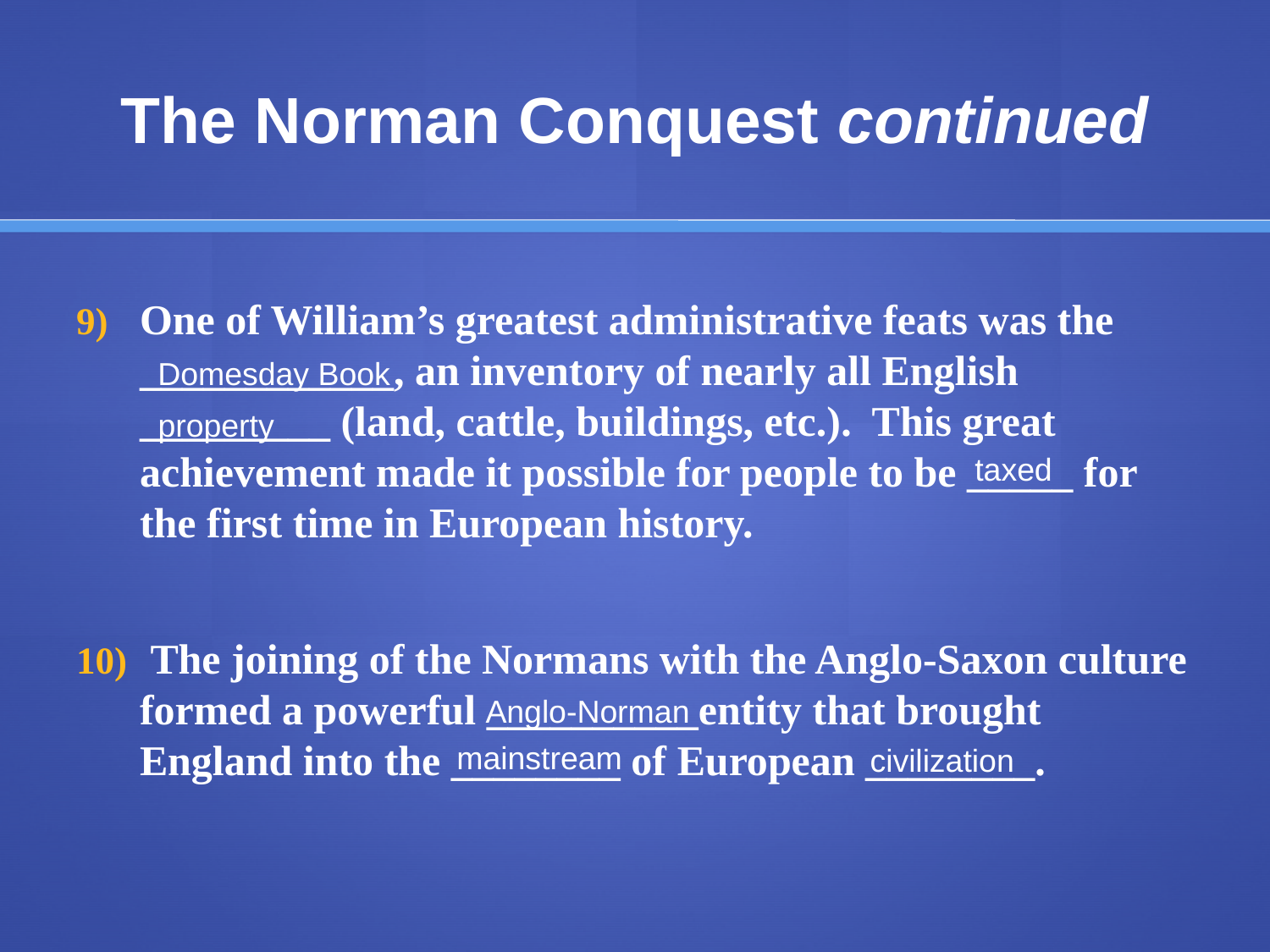

# The Norman Conquest continued
One of William’s greatest administrative feats was the ____________, an inventory of nearly all English _________ (land, cattle, buildings, etc.).  This great achievement made it possible for people to be _____ for the first time in European history.

 The joining of the Normans with the Anglo-Saxon culture formed a powerful __________entity that brought England into the ________ of European ________.

Domesday Book
property
taxed
Anglo-Norman
mainstream
civilization